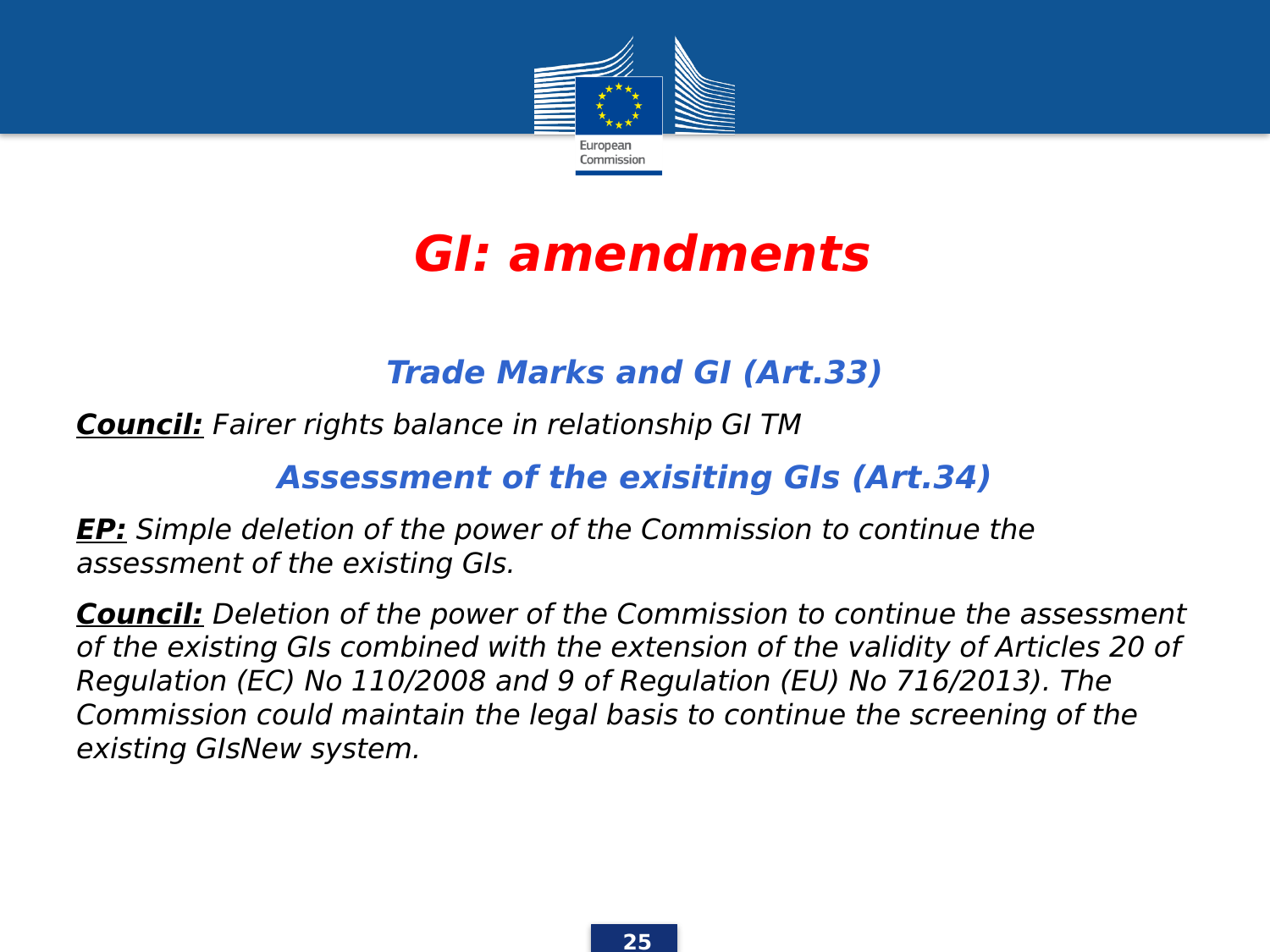

# GI: amendments
Trade Marks and GI (Art.33)
Council: Fairer rights balance in relationship GI TM
Assessment of the exisiting GIs (Art.34)
EP: Simple deletion of the power of the Commission to continue the assessment of the existing GIs.
Council: Deletion of the power of the Commission to continue the assessment of the existing GIs combined with the extension of the validity of Articles 20 of Regulation (EC) No 110/2008 and 9 of Regulation (EU) No 716/2013). The Commission could maintain the legal basis to continue the screening of the existing GIsNew system.